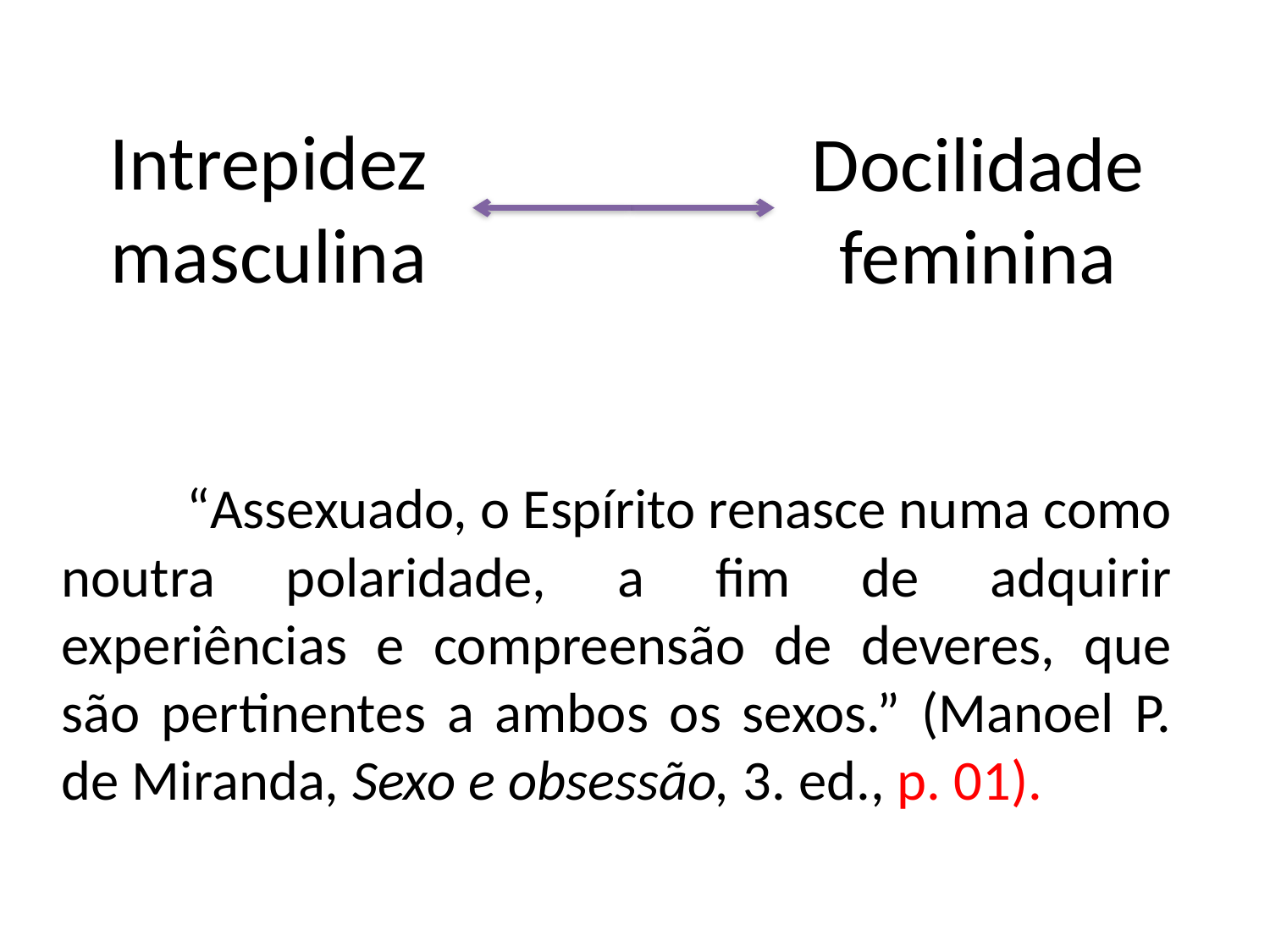

Intrepidez masculina
Docilidade feminina
“Assexuado, o Espírito renasce numa como noutra polaridade, a fim de adquirir experiências e compreensão de deveres, que são pertinentes a ambos os sexos.” (Manoel P. de Miranda, Sexo e obsessão, 3. ed., p. 01).